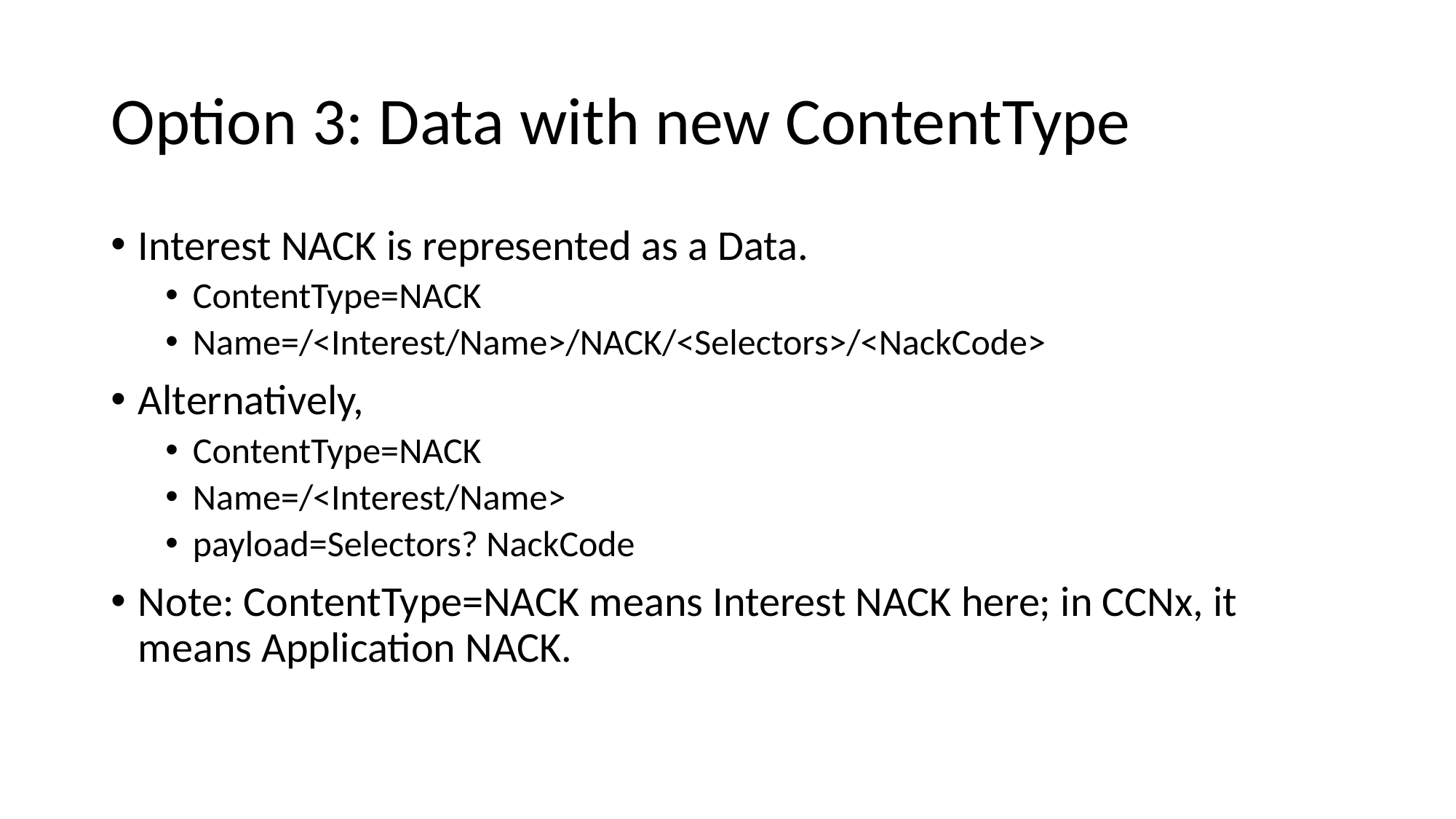

# Option 3: Data with new ContentType
Interest NACK is represented as a Data.
ContentType=NACK
Name=/<Interest/Name>/NACK/<Selectors>/<NackCode>
Alternatively,
ContentType=NACK
Name=/<Interest/Name>
payload=Selectors? NackCode
Note: ContentType=NACK means Interest NACK here; in CCNx, it means Application NACK.